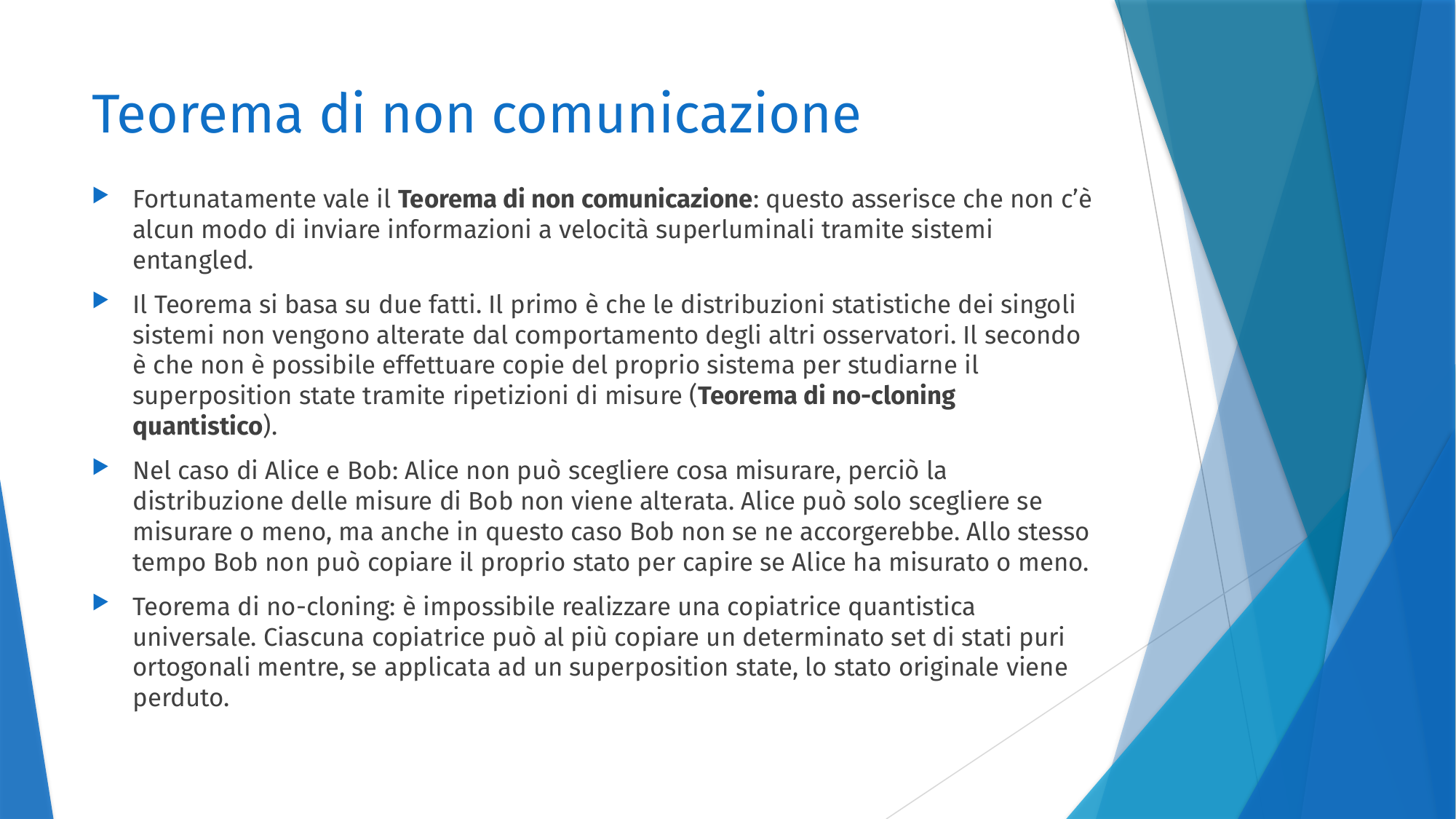

# Teorema di non comunicazione
Fortunatamente vale il Teorema di non comunicazione: questo asserisce che non c’è alcun modo di inviare informazioni a velocità superluminali tramite sistemi entangled.
Il Teorema si basa su due fatti. Il primo è che le distribuzioni statistiche dei singoli sistemi non vengono alterate dal comportamento degli altri osservatori. Il secondo è che non è possibile effettuare copie del proprio sistema per studiarne il superposition state tramite ripetizioni di misure (Teorema di no-cloning quantistico).
Nel caso di Alice e Bob: Alice non può scegliere cosa misurare, perciò la distribuzione delle misure di Bob non viene alterata. Alice può solo scegliere se misurare o meno, ma anche in questo caso Bob non se ne accorgerebbe. Allo stesso tempo Bob non può copiare il proprio stato per capire se Alice ha misurato o meno.
Teorema di no-cloning: è impossibile realizzare una copiatrice quantistica universale. Ciascuna copiatrice può al più copiare un determinato set di stati puri ortogonali mentre, se applicata ad un superposition state, lo stato originale viene perduto.